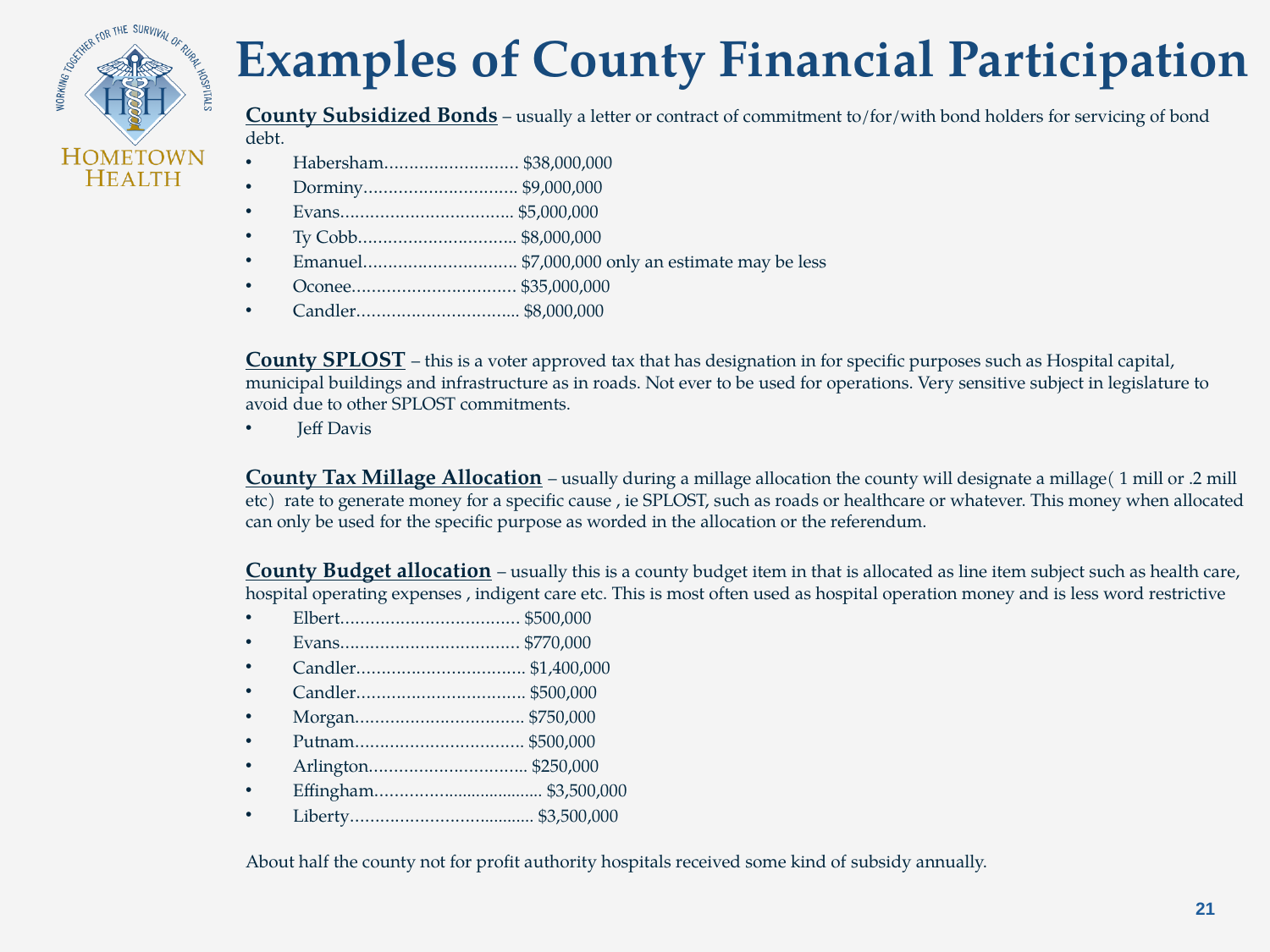

# Examples of County Financial Participation
County Subsidized Bonds – usually a letter or contract of commitment to/for/with bond holders for servicing of bond debt.
Habersham……………………… $38,000,000
Dorminy…………………………. $9,000,000
Evans…………………………….. $5,000,000
Ty Cobb………………………….. $8,000,000
Emanuel…………………………. $7,000,000 only an estimate may be less
Oconee…………………………… $35,000,000
Candler…………………………... $8,000,000
County SPLOST – this is a voter approved tax that has designation in for specific purposes such as Hospital capital, municipal buildings and infrastructure as in roads. Not ever to be used for operations. Very sensitive subject in legislature to avoid due to other SPLOST commitments.
 Jeff Davis
County Tax Millage Allocation – usually during a millage allocation the county will designate a millage( 1 mill or .2 mill etc)  rate to generate money for a specific cause , ie SPLOST, such as roads or healthcare or whatever. This money when allocated can only be used for the specific purpose as worded in the allocation or the referendum.
County Budget allocation – usually this is a county budget item in that is allocated as line item subject such as health care, hospital operating expenses , indigent care etc. This is most often used as hospital operation money and is less word restrictive
Elbert……………………………… $500,000
Evans……………………………… $770,000
Candler……………………………. $1,400,000
Candler……………………………. $500,000
Morgan……………………………. $750,000
Putnam……………………………. $500,000
Arlington………………………….. $250,000
Effingham……………..................... $3,500,000
Liberty………………………........... $3,500,000
About half the county not for profit authority hospitals received some kind of subsidy annually.
21